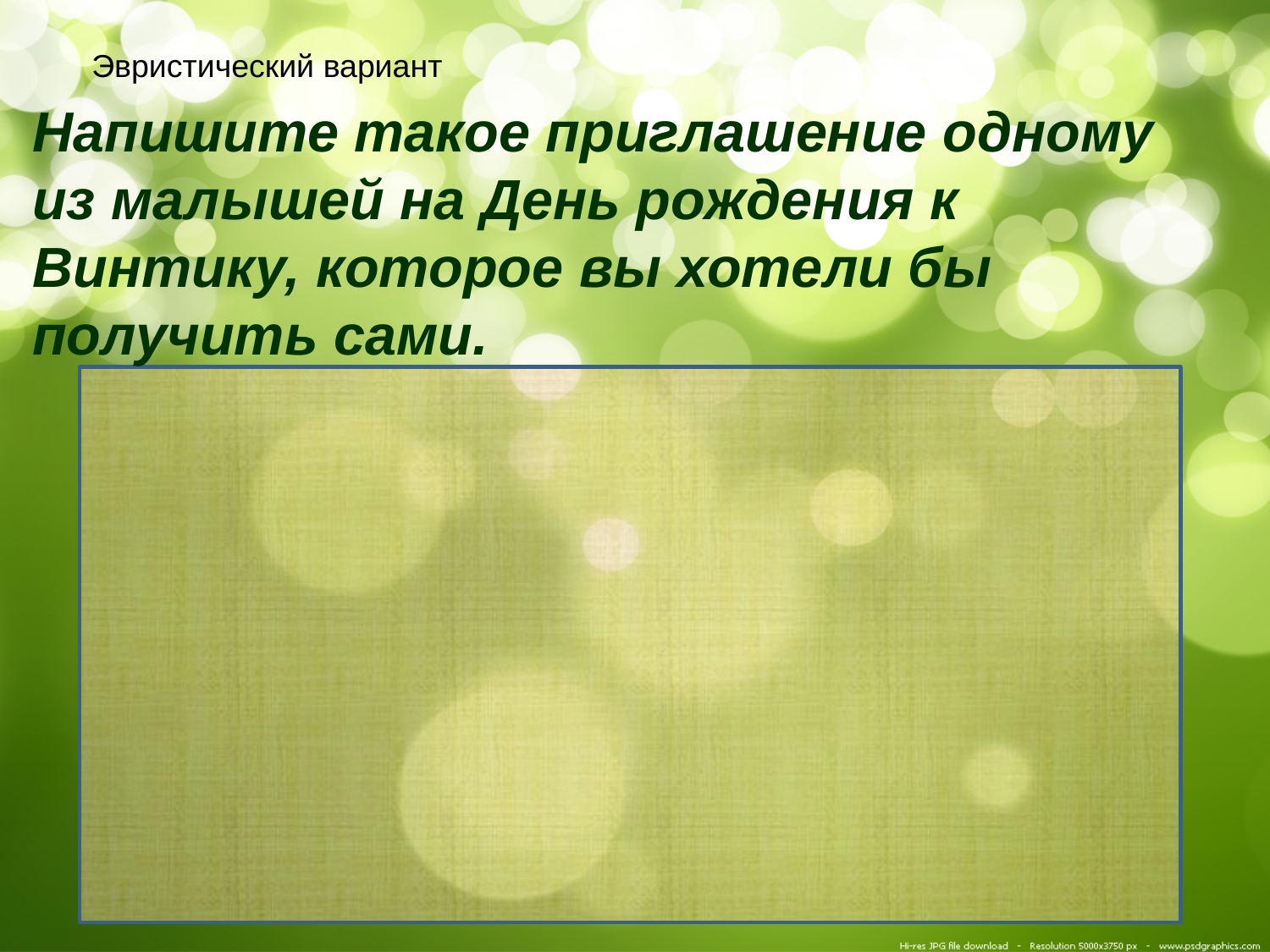

Эвристический вариант
Напишите такое приглашение одному из малышей на День рождения к Винтику, которое вы хотели бы получить сами.